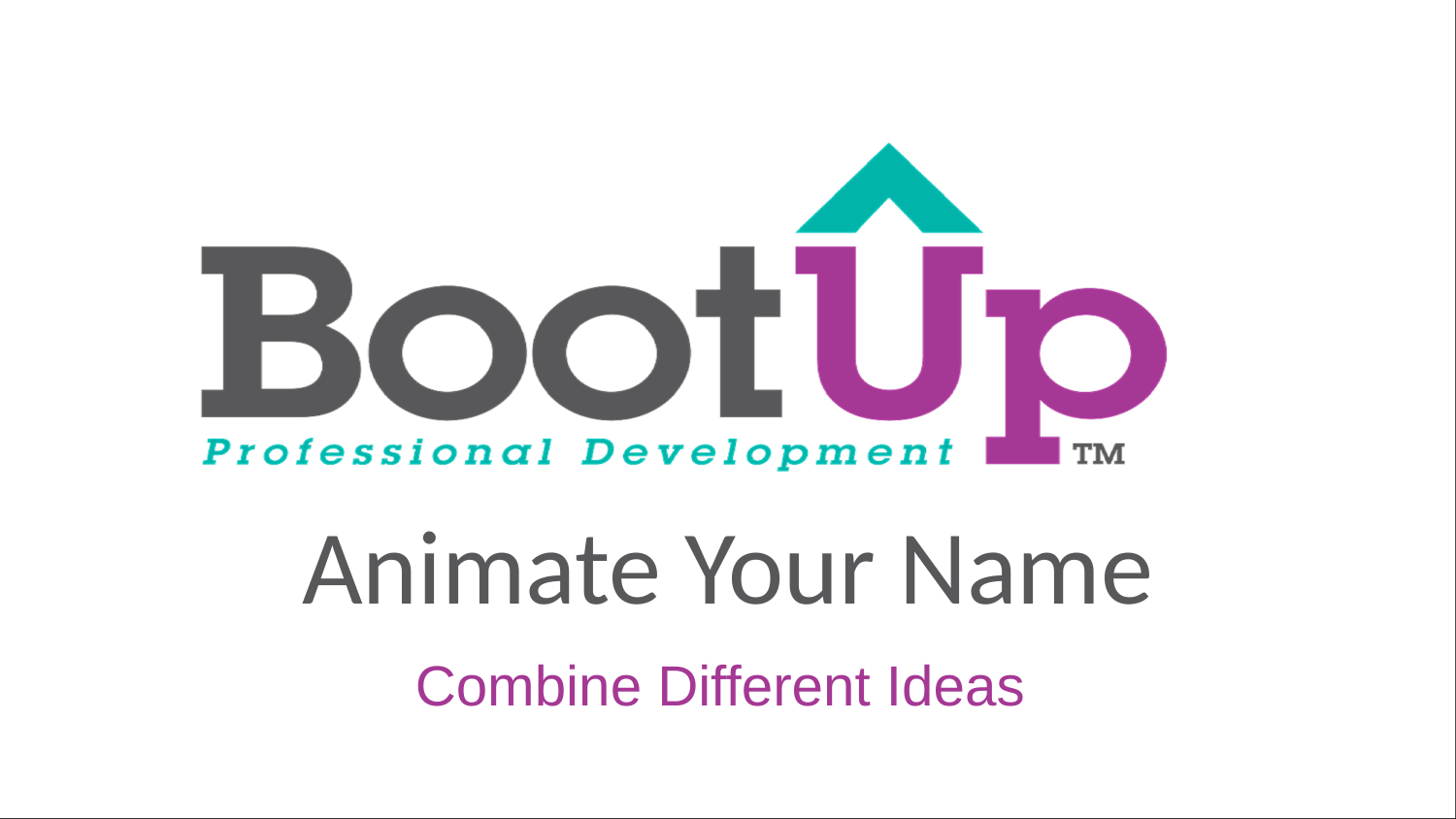

# Animate Your Name
Combine Different Ideas